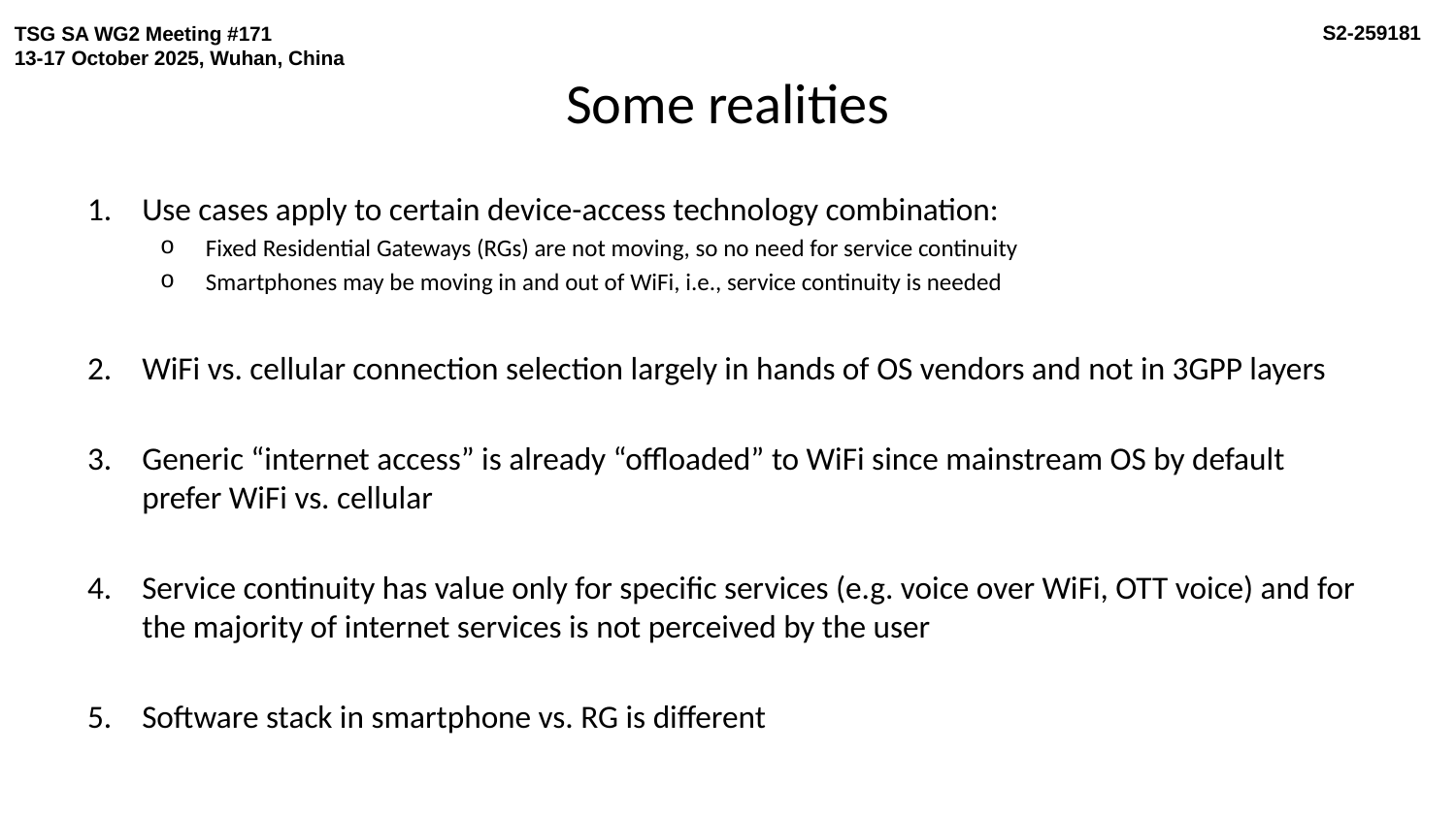

S2-259181
TSG SA WG2 Meeting #171
13-17 October 2025, Wuhan, China
# Some realities

Use cases apply to certain device-access technology combination:
Fixed Residential Gateways (RGs) are not moving, so no need for service continuity
Smartphones may be moving in and out of WiFi, i.e., service continuity is needed

WiFi vs. cellular connection selection largely in hands of OS vendors and not in 3GPP layers

Generic “internet access” is already “offloaded” to WiFi since mainstream OS by default prefer WiFi vs. cellular

Service continuity has value only for specific services (e.g. voice over WiFi, OTT voice) and for the majority of internet services is not perceived by the user

Software stack in smartphone vs. RG is different